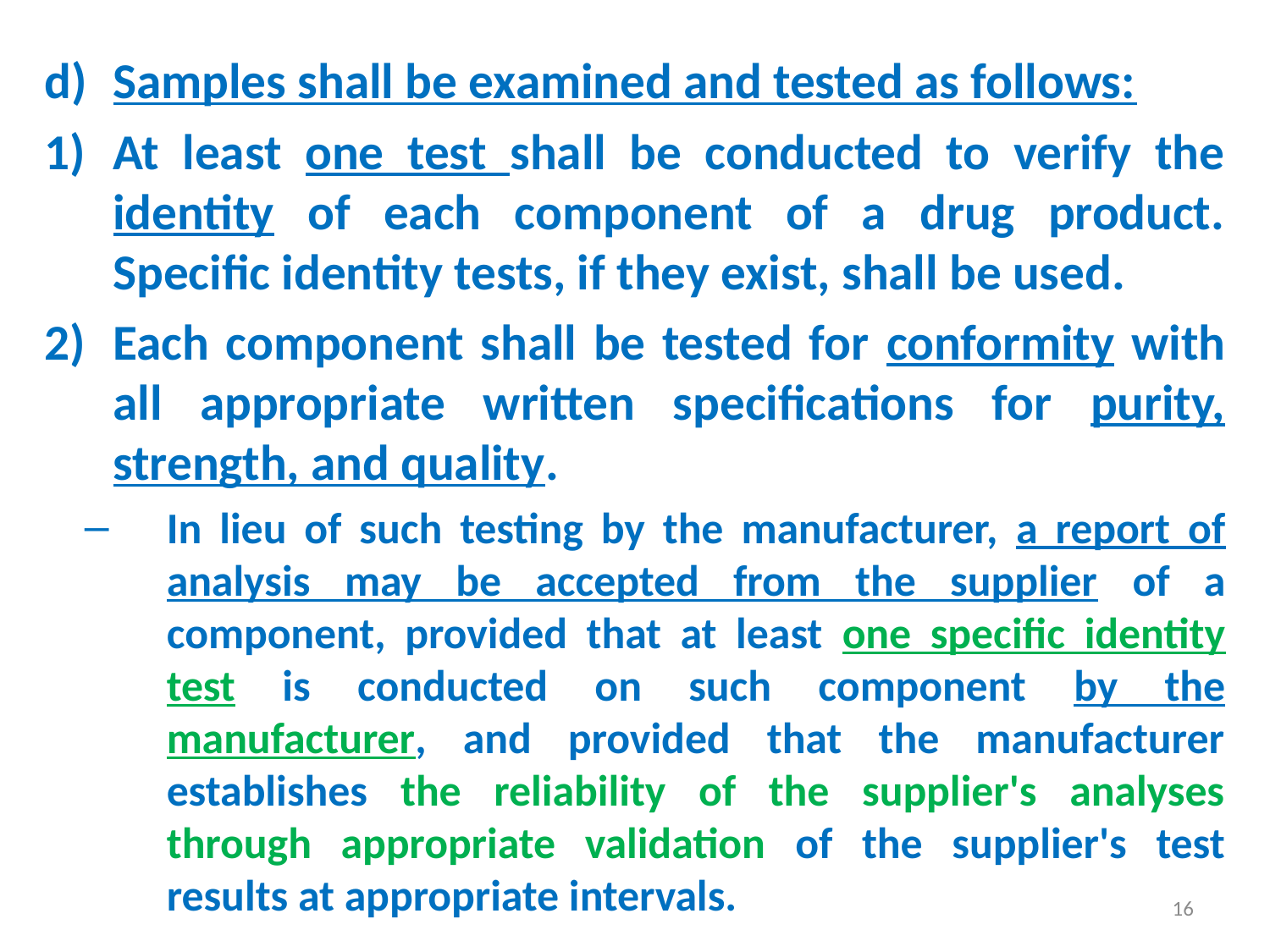

Samples shall be examined and tested as follows:
At least one test shall be conducted to verify the identity of each component of a drug product. Specific identity tests, if they exist, shall be used.
Each component shall be tested for conformity with all appropriate written specifications for purity, strength, and quality.
In lieu of such testing by the manufacturer, a report of analysis may be accepted from the supplier of a component, provided that at least one specific identity test is conducted on such component by the manufacturer, and provided that the manufacturer establishes the reliability of the supplier's analyses through appropriate validation of the supplier's test results at appropriate intervals.
16